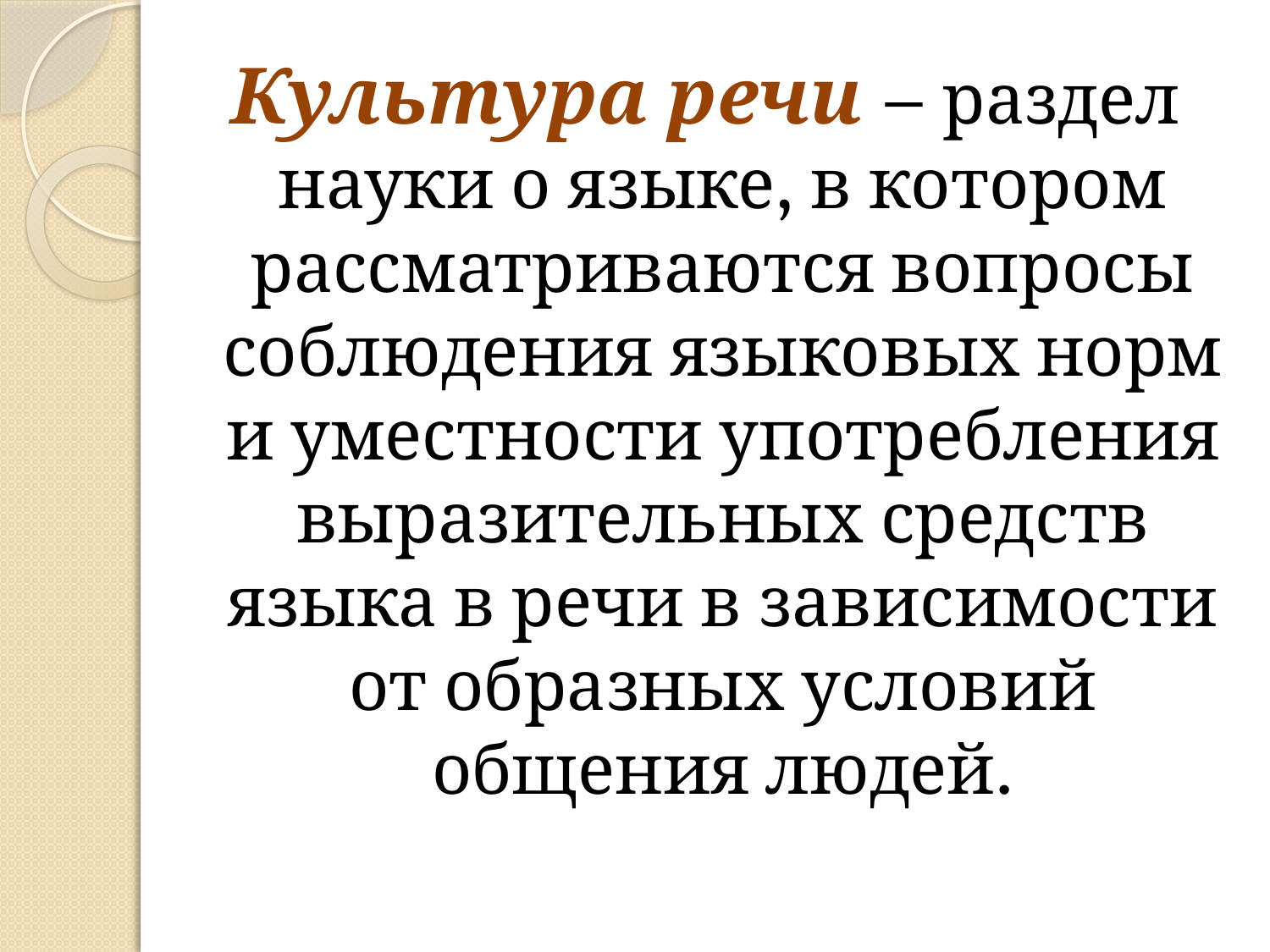

Культура речи – раздел науки о языке, в котором рассматриваются вопросы соблюдения языковых норм и уместности употребления выразительных средств языка в речи в зависимости от образных условий общения людей.